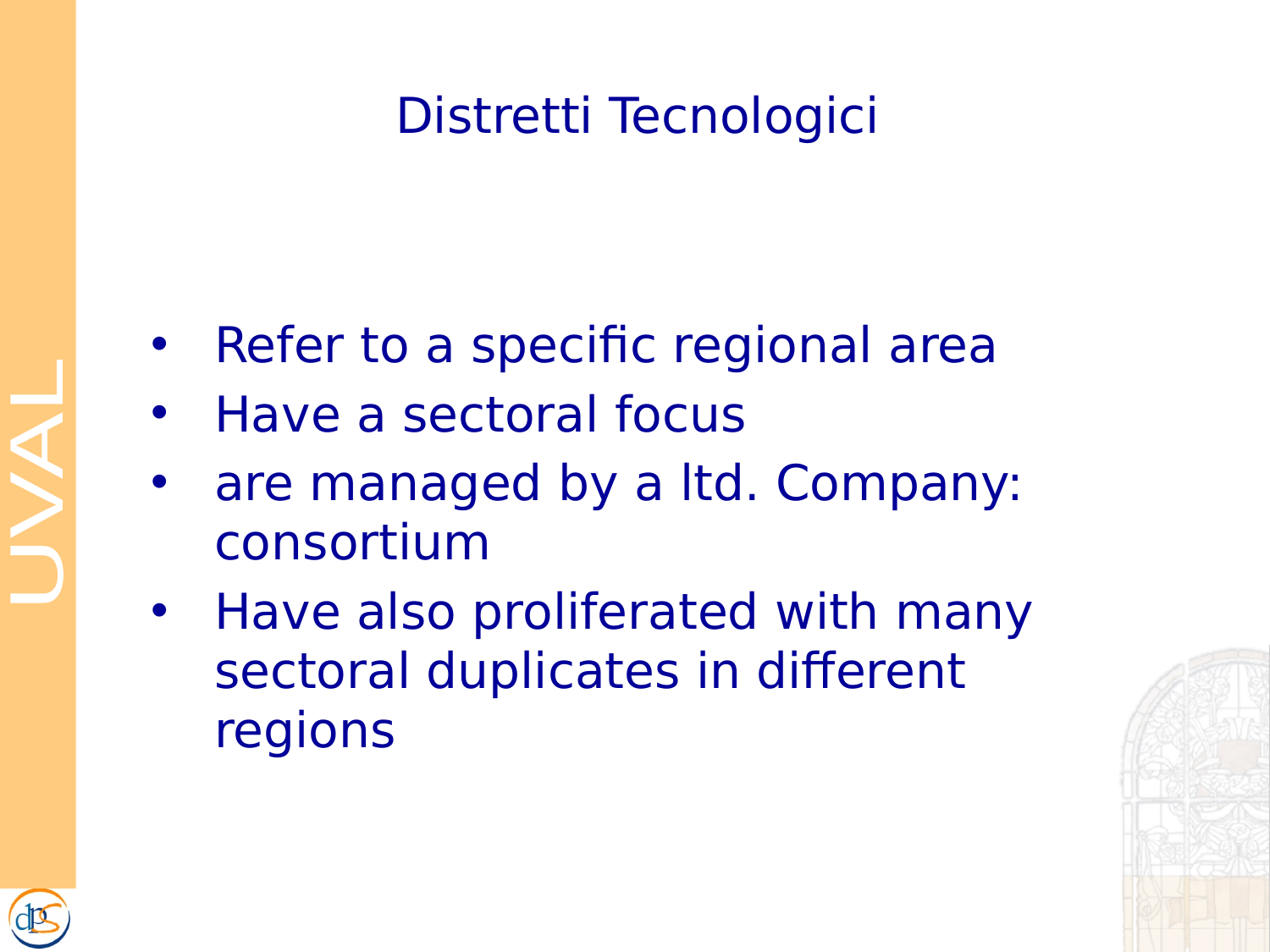

# Distretti Tecnologici
Refer to a specific regional area
Have a sectoral focus
are managed by a ltd. Company: consortium
Have also proliferated with many sectoral duplicates in different regions